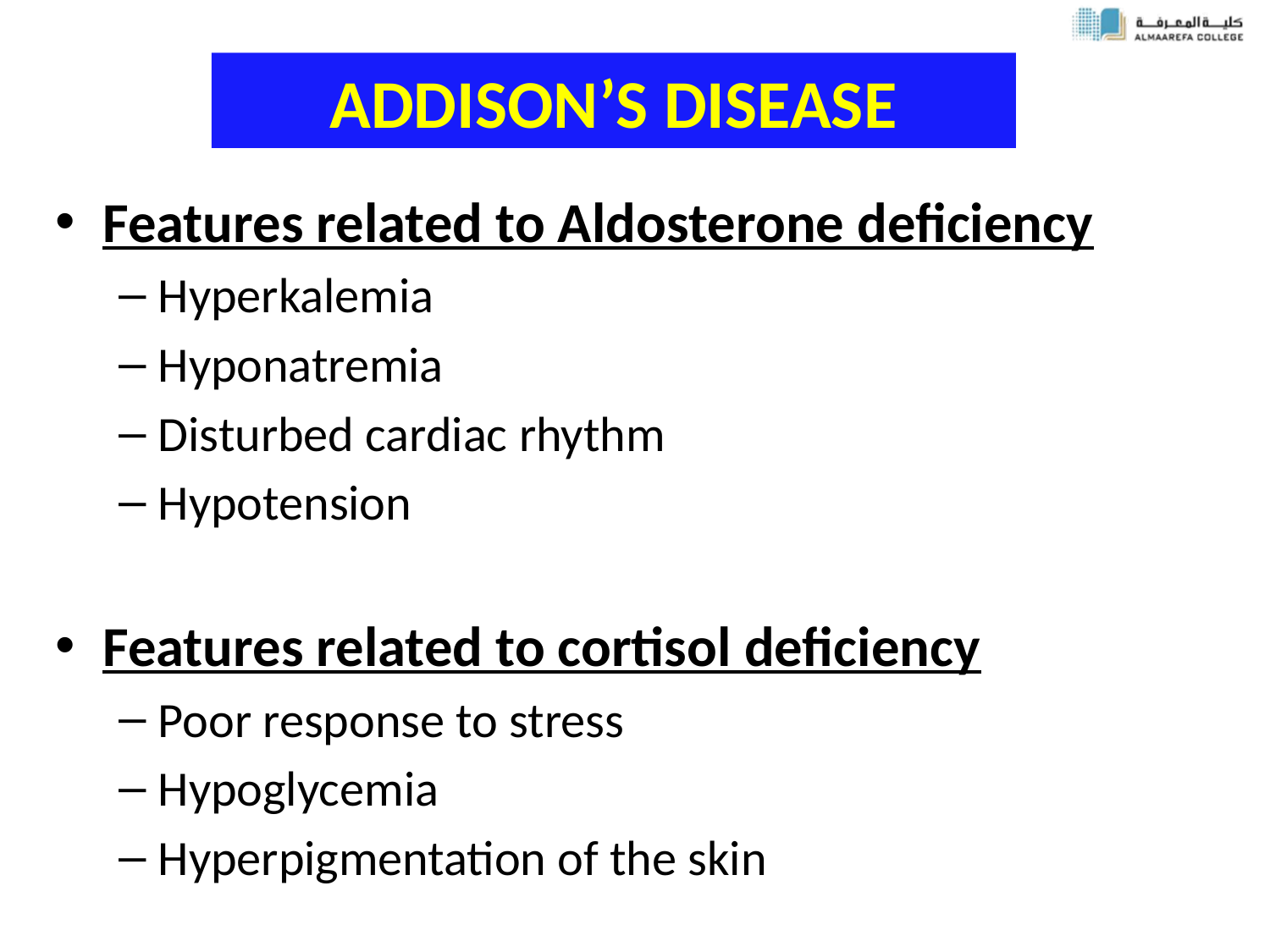

# ADDISON’S DISEASE
Features related to Aldosterone deficiency
Hyperkalemia
Hyponatremia
Disturbed cardiac rhythm
Hypotension

Features related to cortisol deficiency
Poor response to stress
Hypoglycemia
Hyperpigmentation of the skin